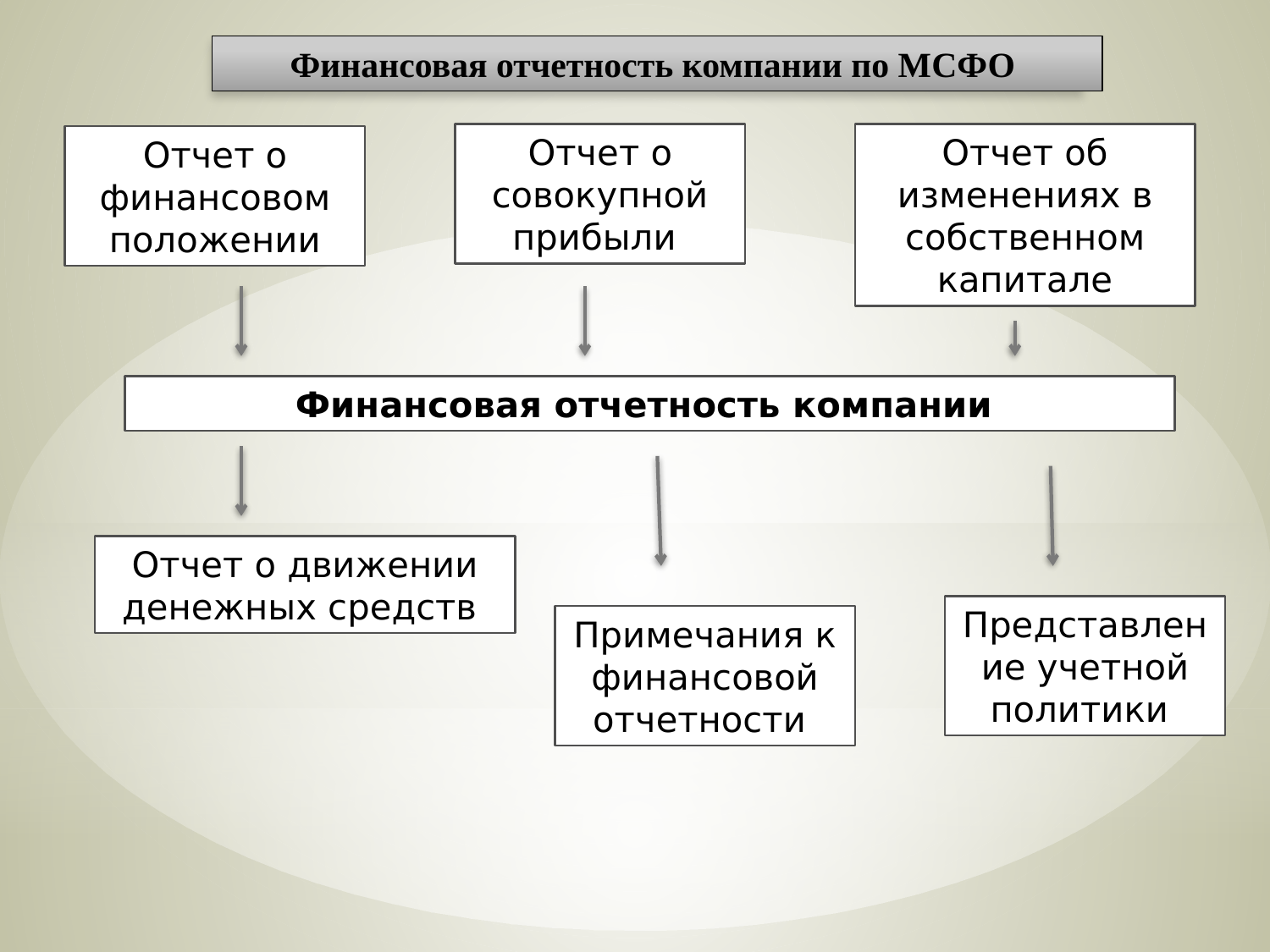

Финансовая отчетность компании по МСФО
Отчет о совокупной прибыли
Отчет об изменениях в собственном капитале
Отчет о финансовом положении
Финансовая отчетность компании
Отчет о движении денежных средств
Представление учетной политики
Примечания к финансовой отчетности